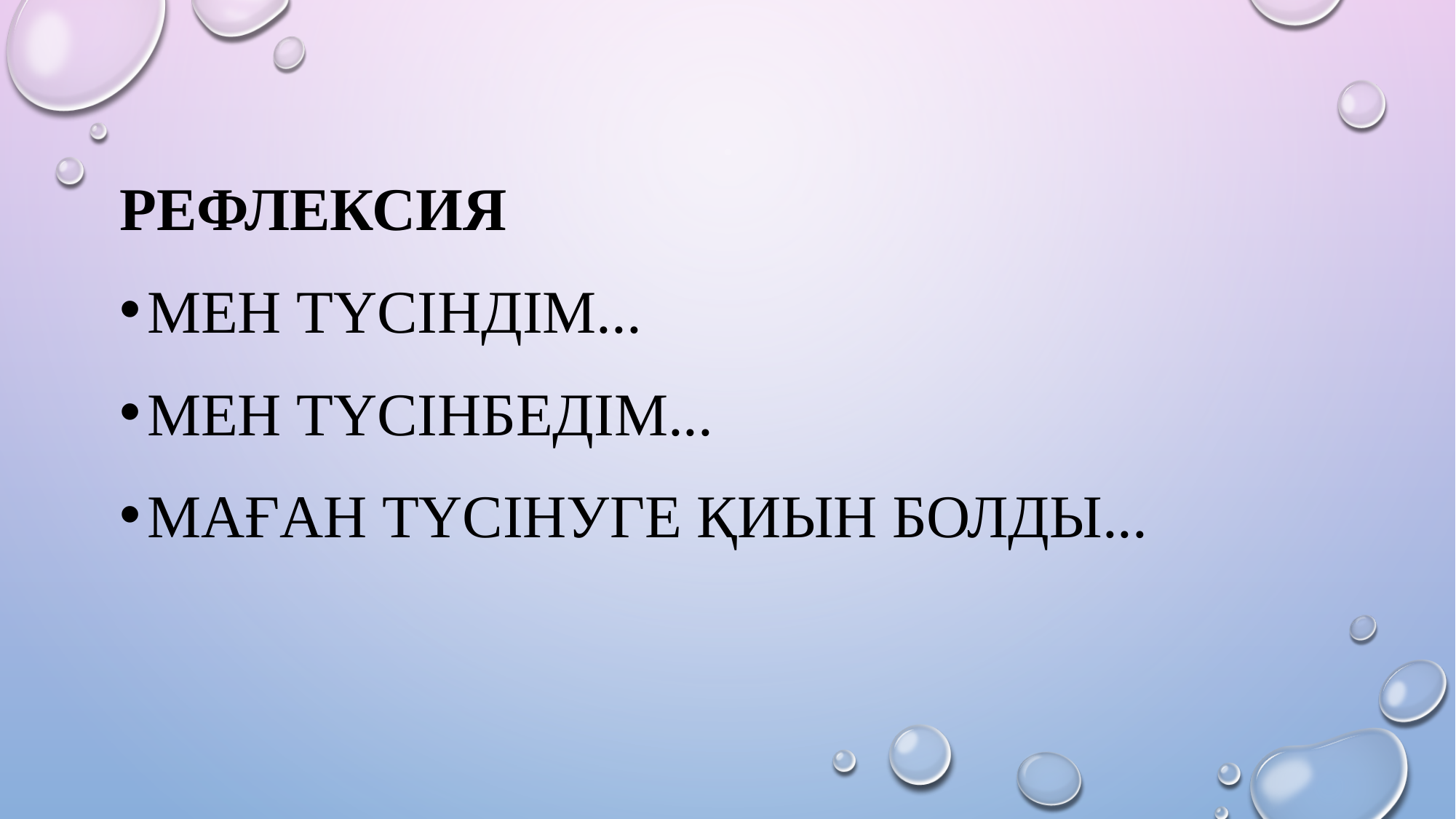

РЕФЛЕКСИЯ
Мен түсіндім...
Мен түсінбедім...
Маған түсінуге қиын болды...